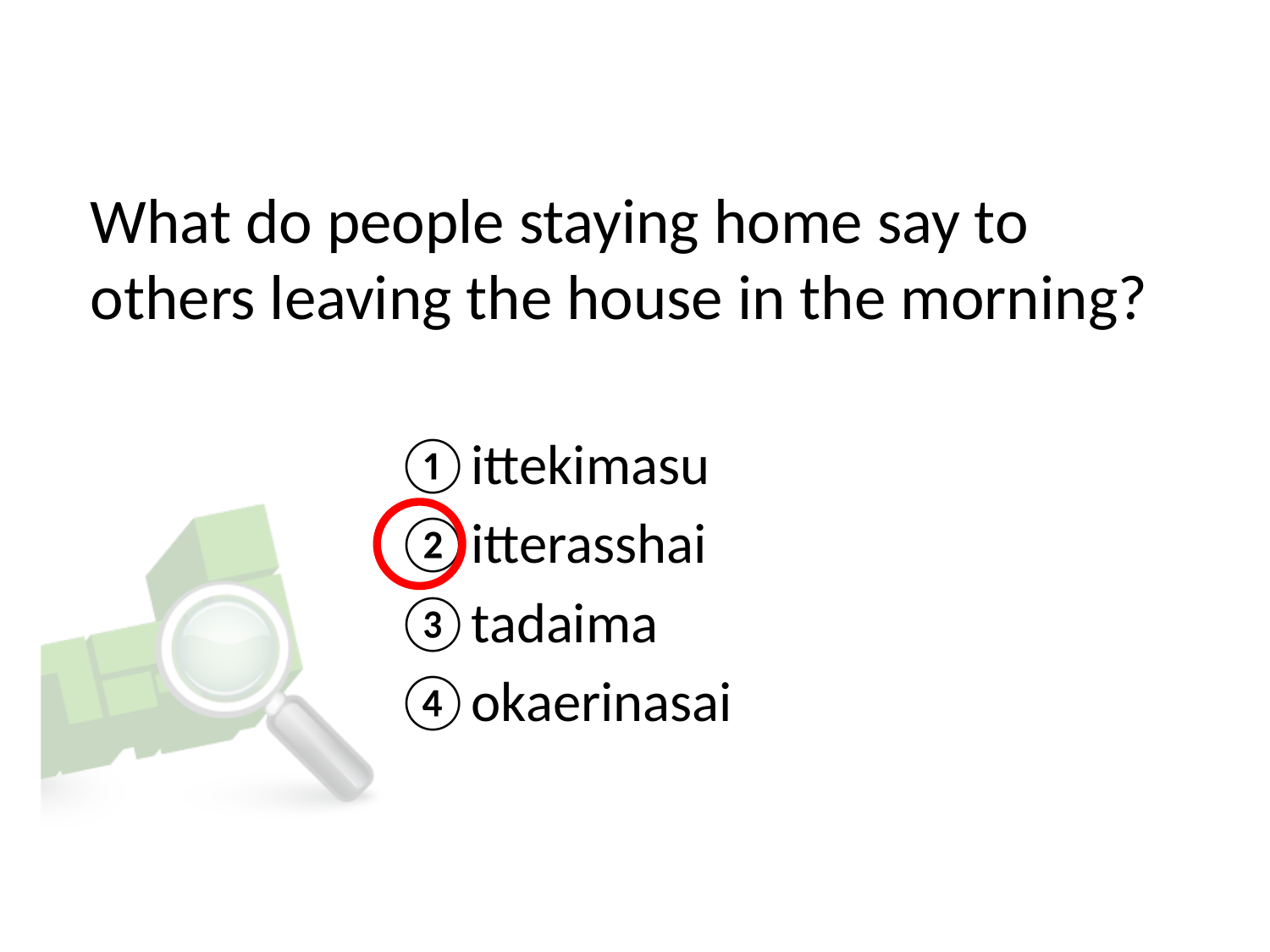

# What do people staying home say to others leaving the house in the morning?
ittekimasu
itterasshai
tadaima
okaerinasai